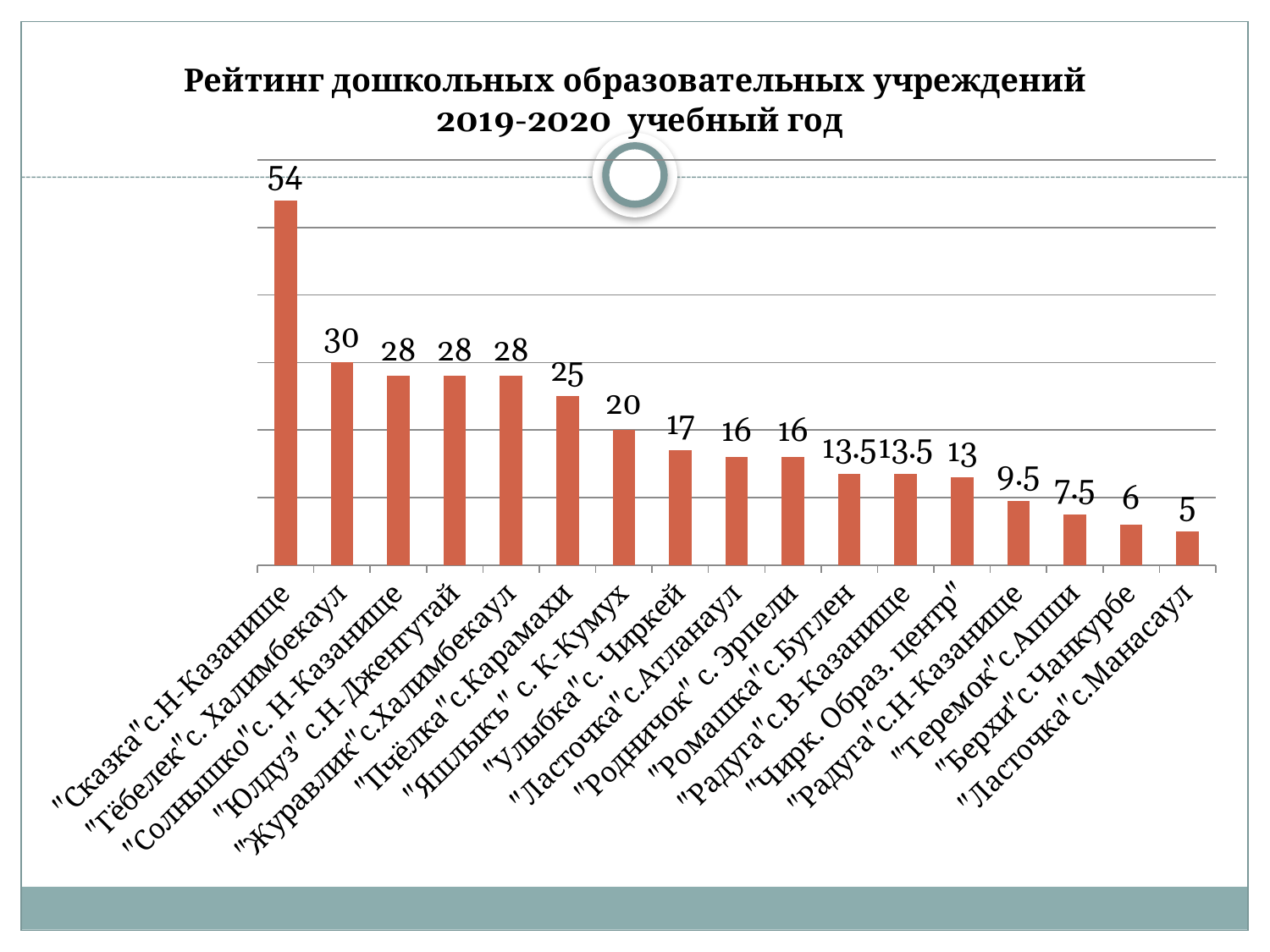

### Chart: Рейтинг дошкольных образовательных учреждений 2019-2020  учебный год

| Category | Ряд 1 |
|---|---|
|  "Сказка"с.Н-Казанище | 54.0 |
|  "Гёбелек"с. Халимбекаул | 30.0 |
| "Солнышко"с. Н-Казанище | 28.0 |
|  "Юлдуз" с.Н-Дженгутай | 28.0 |
|  "Журавлик"с.Халимбекаул | 28.0 |
|  "Пчёлка"с.Карамахи | 25.0 |
| "Яшлыкъ" с. К-Кумух | 20.0 |
| "Улыбка"с. Чиркей | 17.0 |
| "Ласточка"с.Атланаул | 16.0 |
| "Родничок" с. Эрпели | 16.0 |
|  "Ромашка"с.Буглен | 13.5 |
|  "Радуга"с.В-Казанище | 13.5 |
| "Чирк. Образ. центр" | 13.0 |
| "Радуга"с.Н-Казанище | 9.5 |
|  "Теремок"с.Апши | 7.5 |
|  "Берхи"с.Чанкурбе | 6.0 |
|  "Ласточка"с.Манасаул | 5.0 |